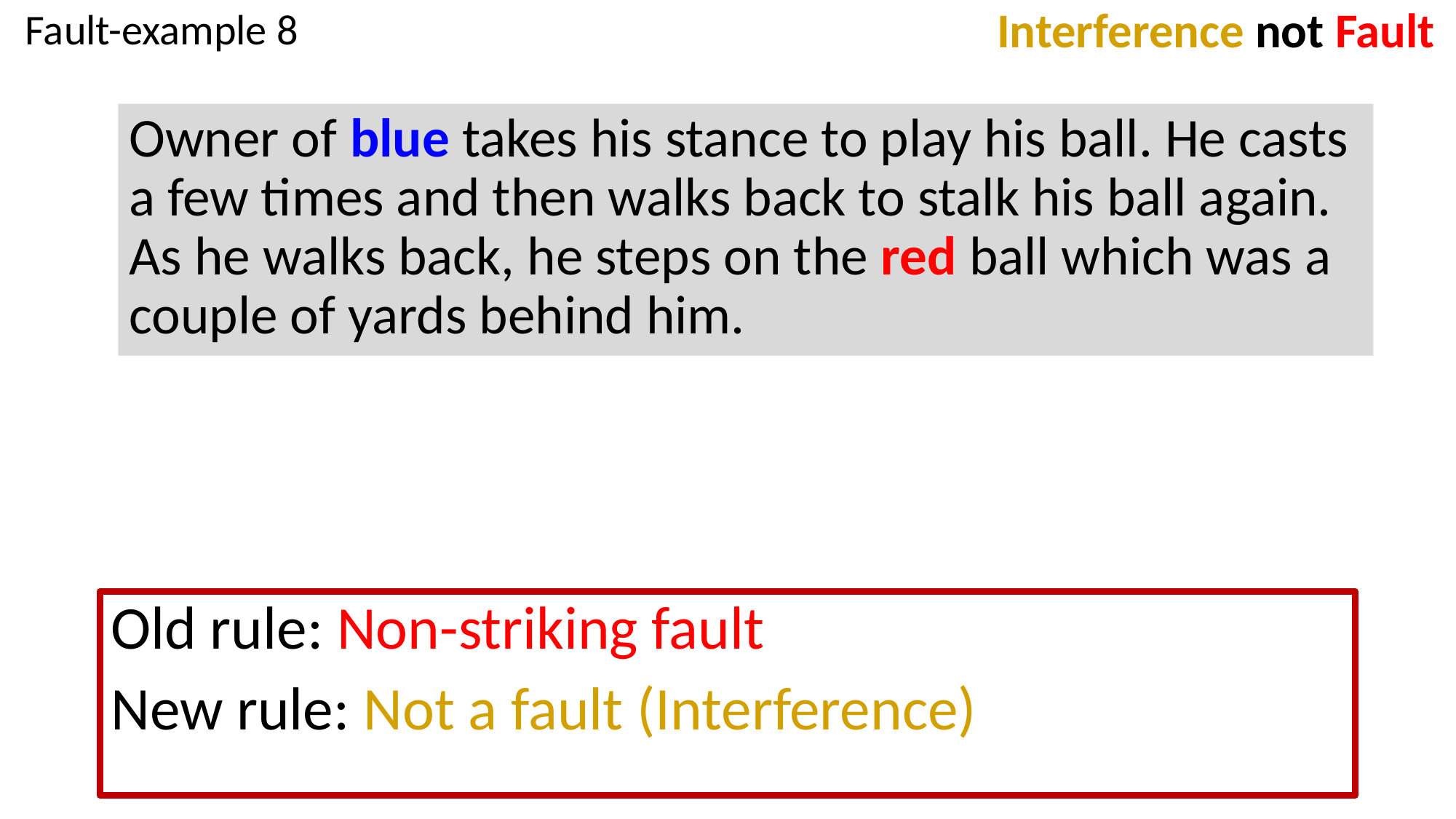

Interference not Fault

Fault-example 8

Owner of blue takes his stance to play his ball. He casts a few times and then walks back to stalk his ball again. As he walks back, he steps on the red ball which was a couple of yards behind him.
Old rule: Non-striking fault
New rule: Not a fault (Interference)